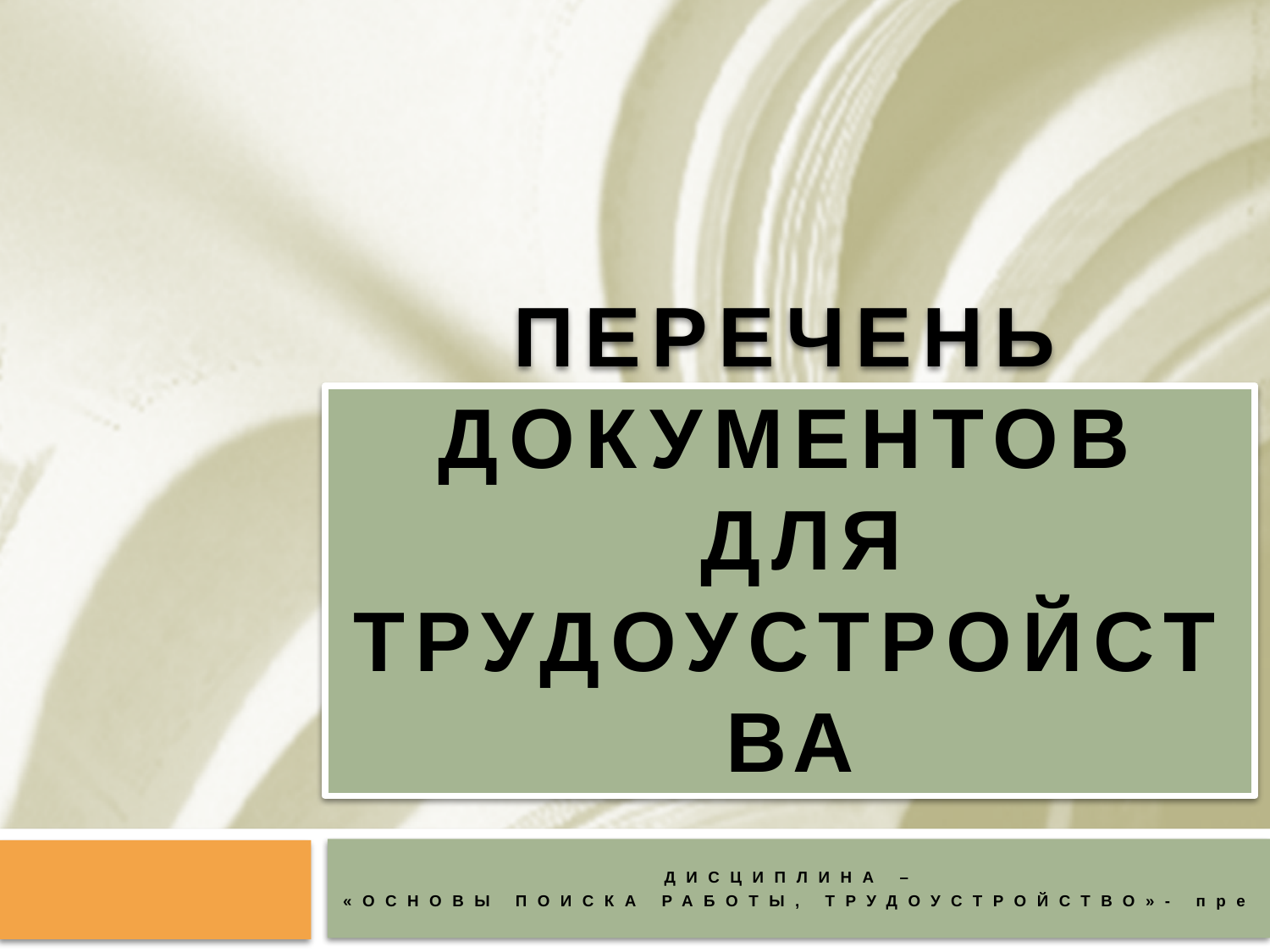

# Перечень документов для трудоустройства

ДИСЦИПЛИНА –
«ОСНОВЫ ПОИСКА РАБОТЫ, ТРУДОУСТРОЙСТВО»- пре